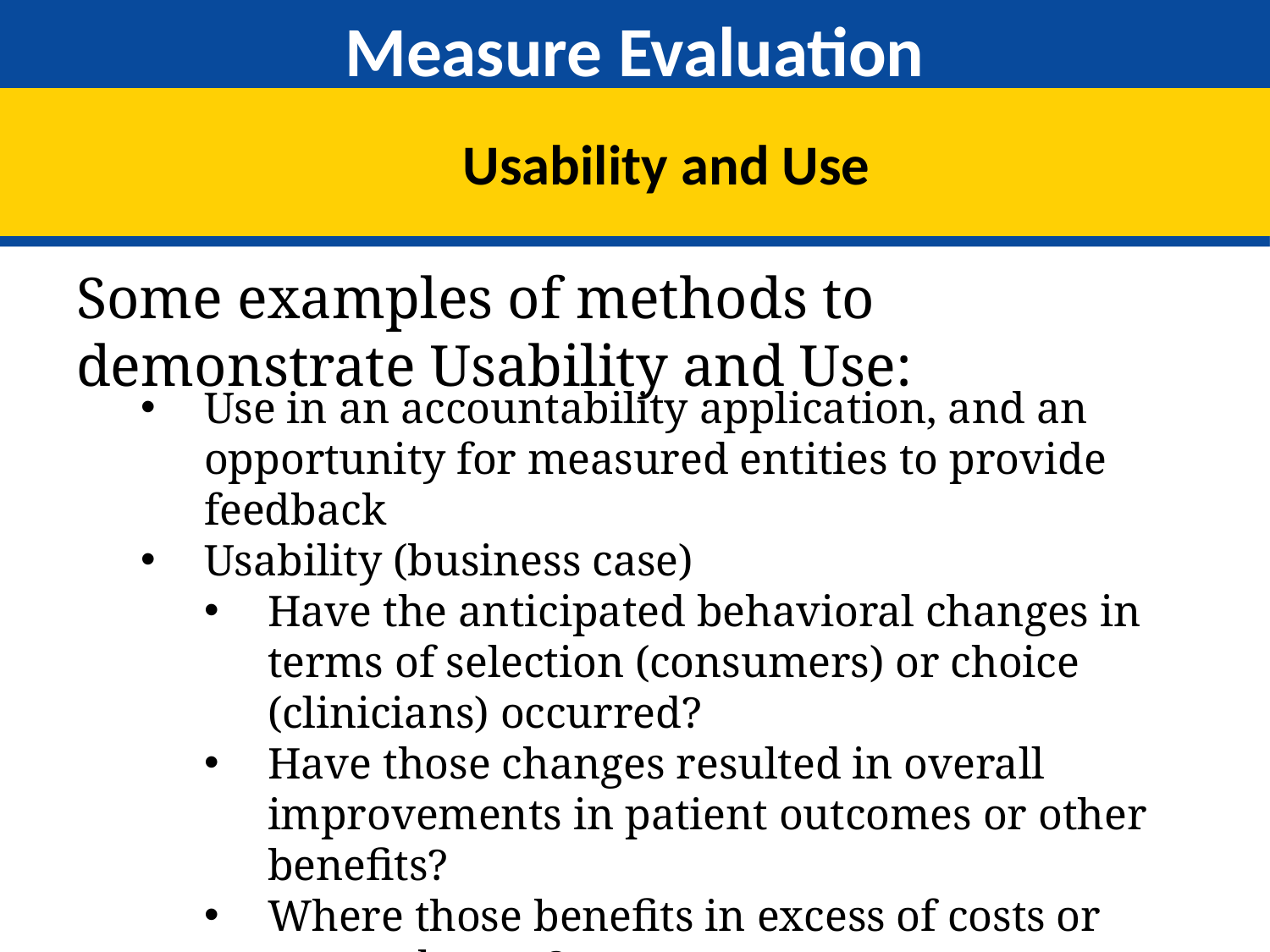

# Measure Evaluation
Usability and Use
Some examples of methods to demonstrate Usability and Use:
Use in an accountability application, and an opportunity for measured entities to provide feedback
Usability (business case)
Have the anticipated behavioral changes in terms of selection (consumers) or choice (clinicians) occurred?
Have those changes resulted in overall improvements in patient outcomes or other benefits?
Where those benefits in excess of costs or system harms?